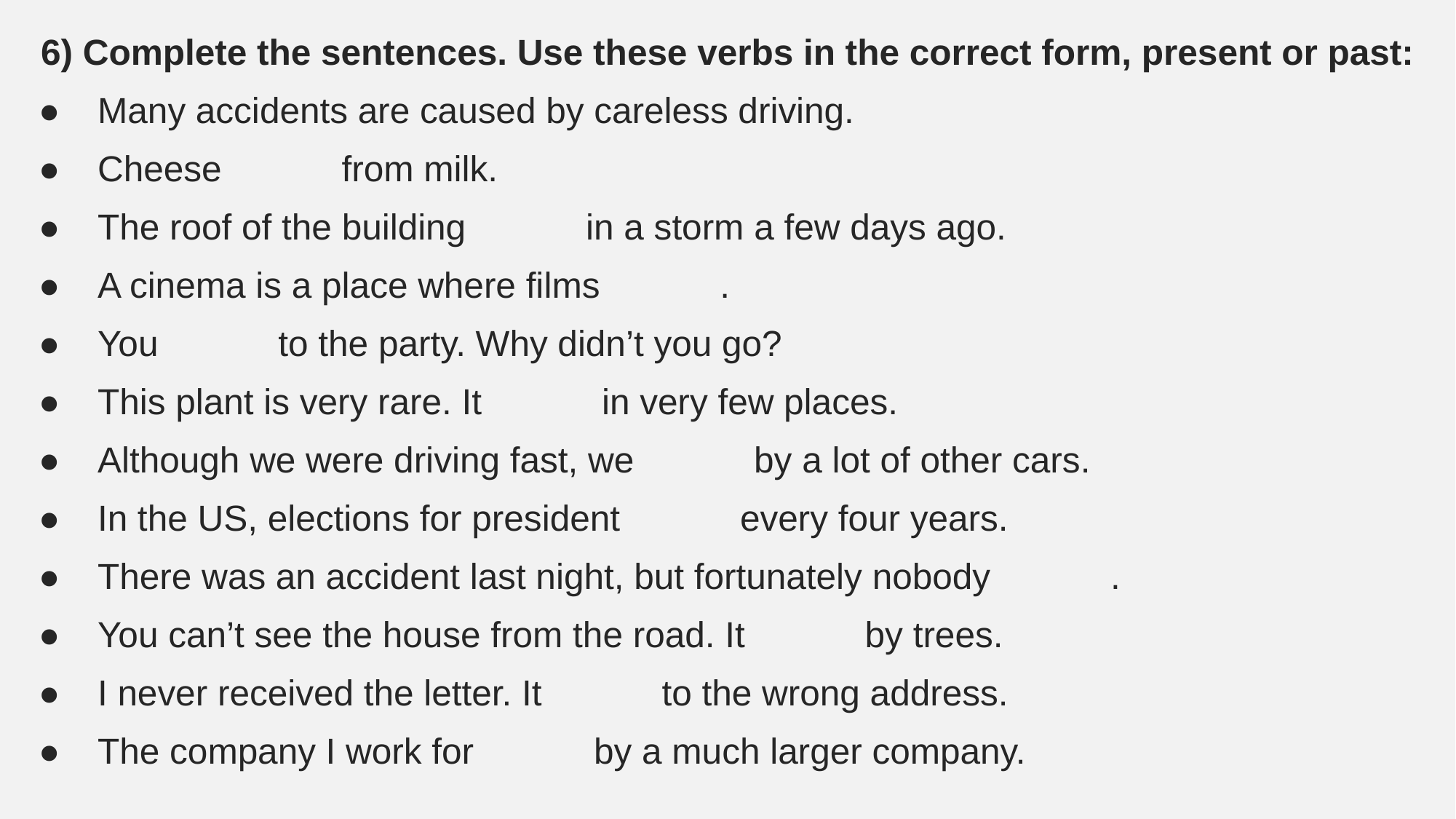

#
6) Complete the sentences. Use these verbs in the correct form, present or past:
⦁    Many accidents are caused by careless driving.
⦁    Cheese            from milk.
⦁    The roof of the building            in a storm a few days ago.
⦁    A cinema is a place where films            .
⦁    You            to the party. Why didn’t you go?
⦁    This plant is very rare. It            in very few places.
⦁    Although we were driving fast, we            by a lot of other cars.
⦁    In the US, elections for president            every four years.
⦁    There was an accident last night, but fortunately nobody            .
⦁    You can’t see the house from the road. It            by trees.
⦁    I never received the letter. It            to the wrong address.
⦁    The company I work for            by a much larger company.